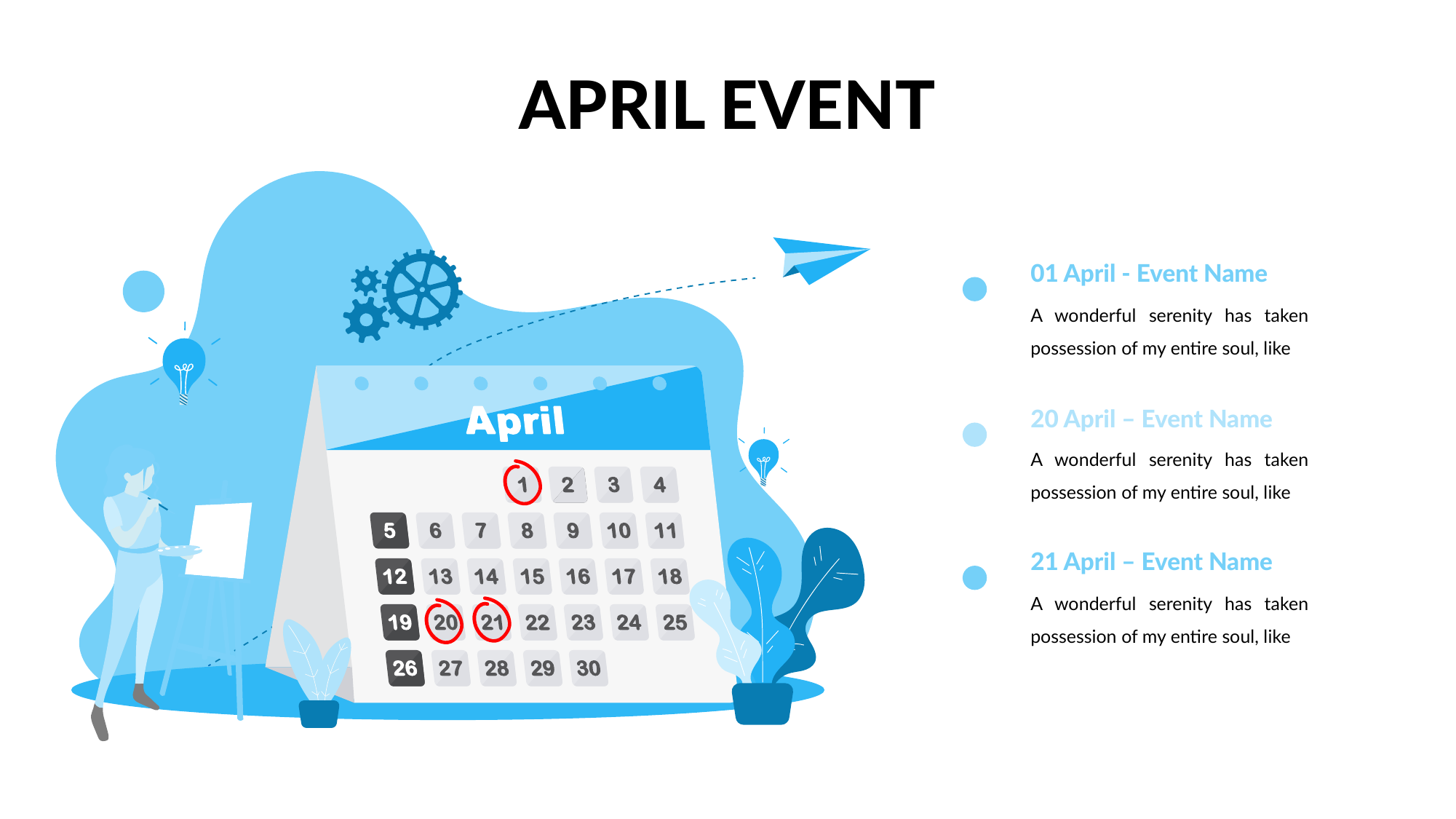

# APRIL EVENT

01 April - Event Name

A wonderful serenity has taken possession of my entire soul, like
20 April – Event Name

A wonderful serenity has taken possession of my entire soul, like

21 April – Event Name

A wonderful serenity has taken possession of my entire soul, like